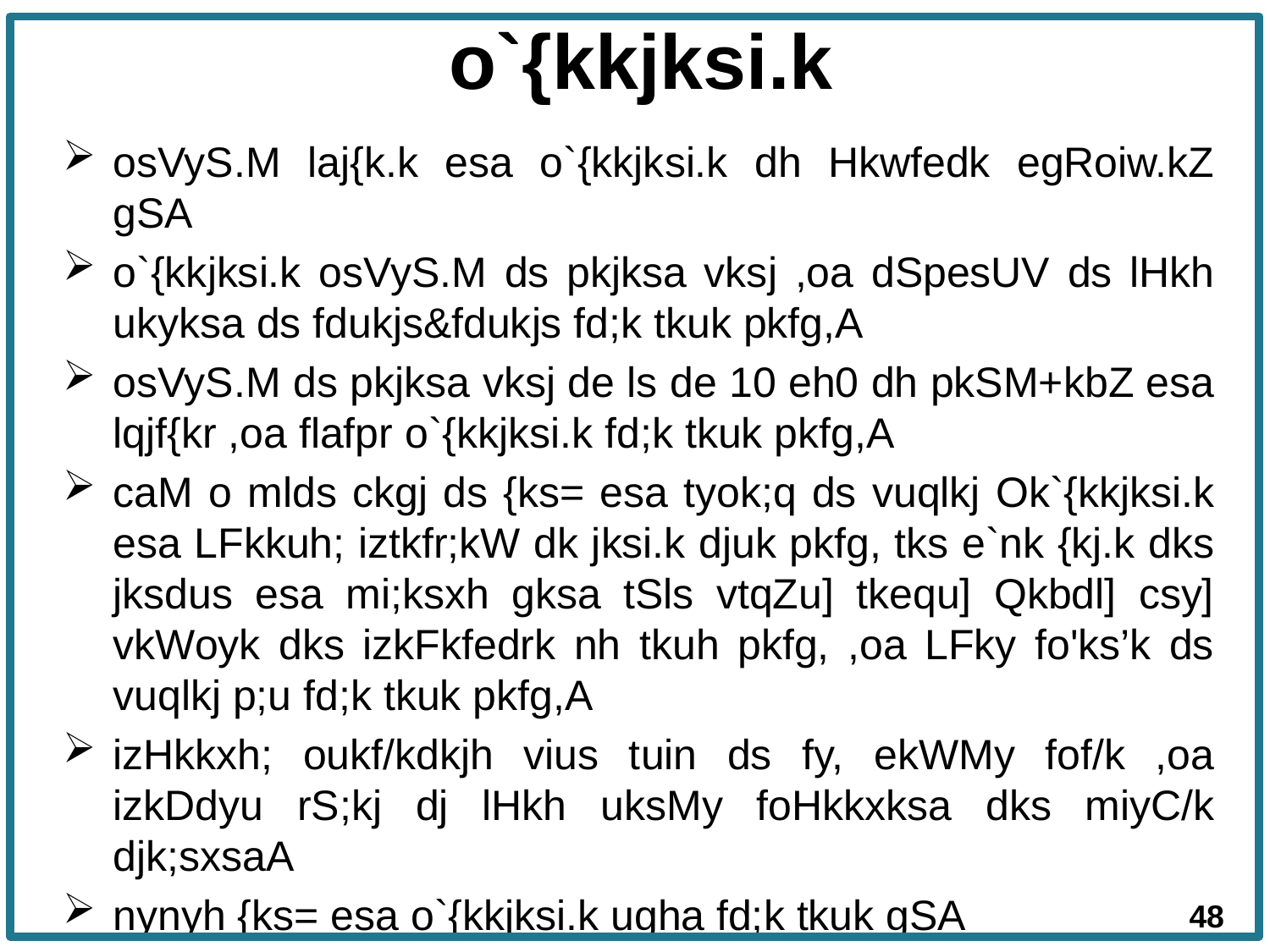

# o`{kkjksi.k

osVyS.M laj{k.k esa o`{kkjksi.k dh Hkwfedk egRoiw.kZ gSA
o`{kkjksi.k osVyS.M ds pkjksa vksj ,oa dSpesUV ds lHkh ukyksa ds fdukjs&fdukjs fd;k tkuk pkfg,A
osVyS.M ds pkjksa vksj de ls de 10 eh0 dh pkSM+kbZ esa lqjf{kr ,oa flafpr o`{kkjksi.k fd;k tkuk pkfg,A
caM o mlds ckgj ds {ks= esa tyok;q ds vuqlkj Ok`{kkjksi.k esa LFkkuh; iztkfr;kW dk jksi.k djuk pkfg, tks e`nk {kj.k dks jksdus esa mi;ksxh gksa tSls vtqZu] tkequ] Qkbdl] csy] vkWoyk dks izkFkfedrk nh tkuh pkfg, ,oa LFky fo'ks’k ds vuqlkj p;u fd;k tkuk pkfg,A
izHkkxh; oukf/kdkjh vius tuin ds fy, ekWMy fof/k ,oa izkDdyu rS;kj dj lHkh uksMy foHkkxksa dks miyC/k djk;sxsaA
nynyh {ks= esa o`{kkjksi.k ugha fd;k tkuk gSA
nynyh {ks= o caM ds e/; Qk;VksjsfefM,'ku iztkfr;k tSls VkbQk] osfVoj] ÝsxekbfVl vkfn dk jksi.k fd;k tkuk pkfg,A
48